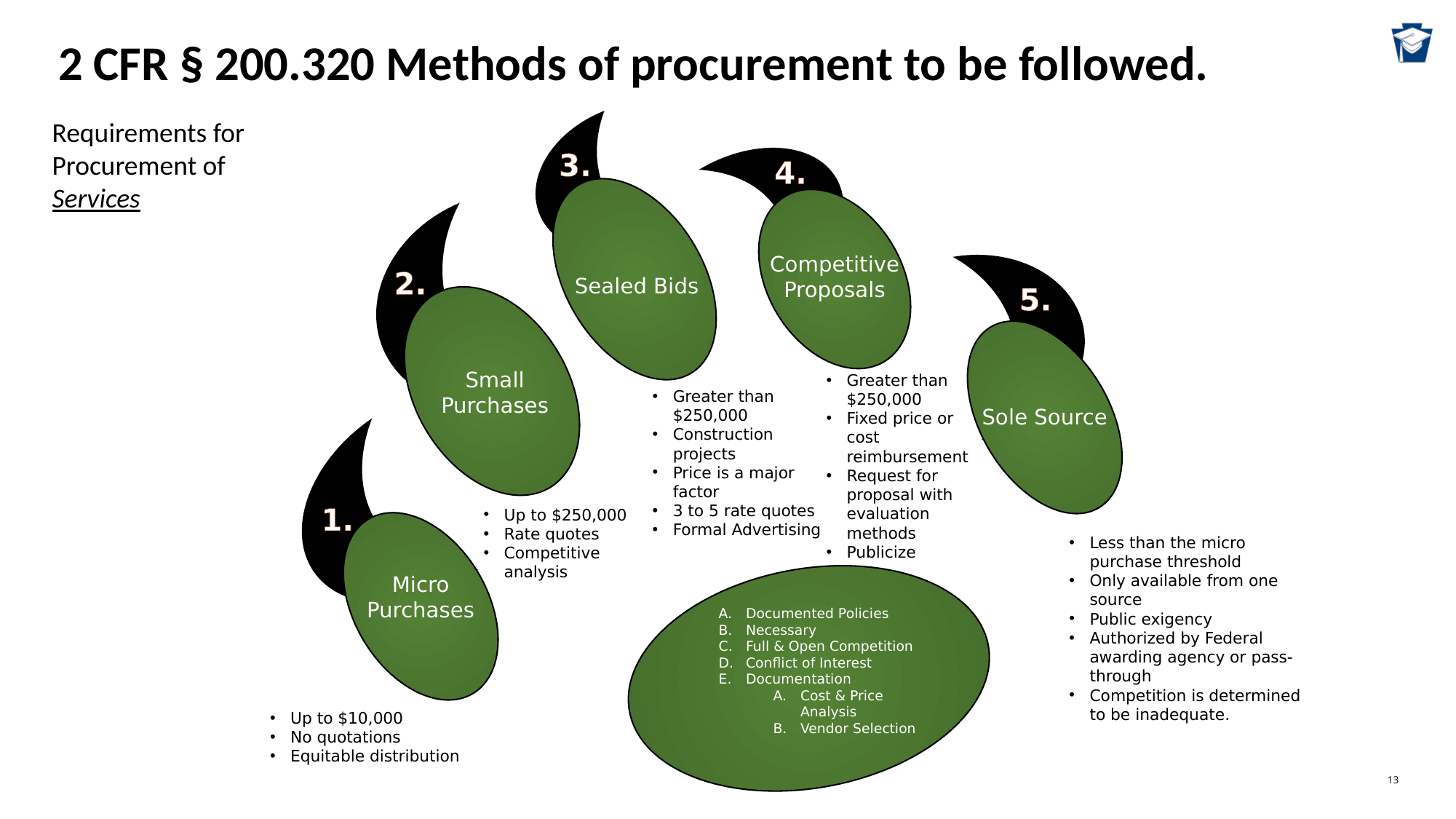

2 CFR § 200.320 Methods of procurement to be followed.
Requirements for Procurement of Services

3.
4.

Competitive Proposals

2.
Sealed Bids
5.

Small Purchases
Greater than $250,000
Fixed price or cost reimbursement
Request for proposal with evaluation methods
Publicize
Greater than $250,000
Construction projects
Price is a major factor
3 to 5 rate quotes
Formal Advertising
Sole Source

1.

Up to $250,000
Rate quotes
Competitive analysis

Less than the micro purchase threshold
Only available from one source
Public exigency
Authorized by Federal awarding agency or pass-through
Competition is determined to be inadequate.
Micro Purchases
Documented Policies
Necessary
Full & Open Competition
Conflict of Interest
Documentation
Cost & Price Analysis
Vendor Selection
Up to $10,000
No quotations
Equitable distribution